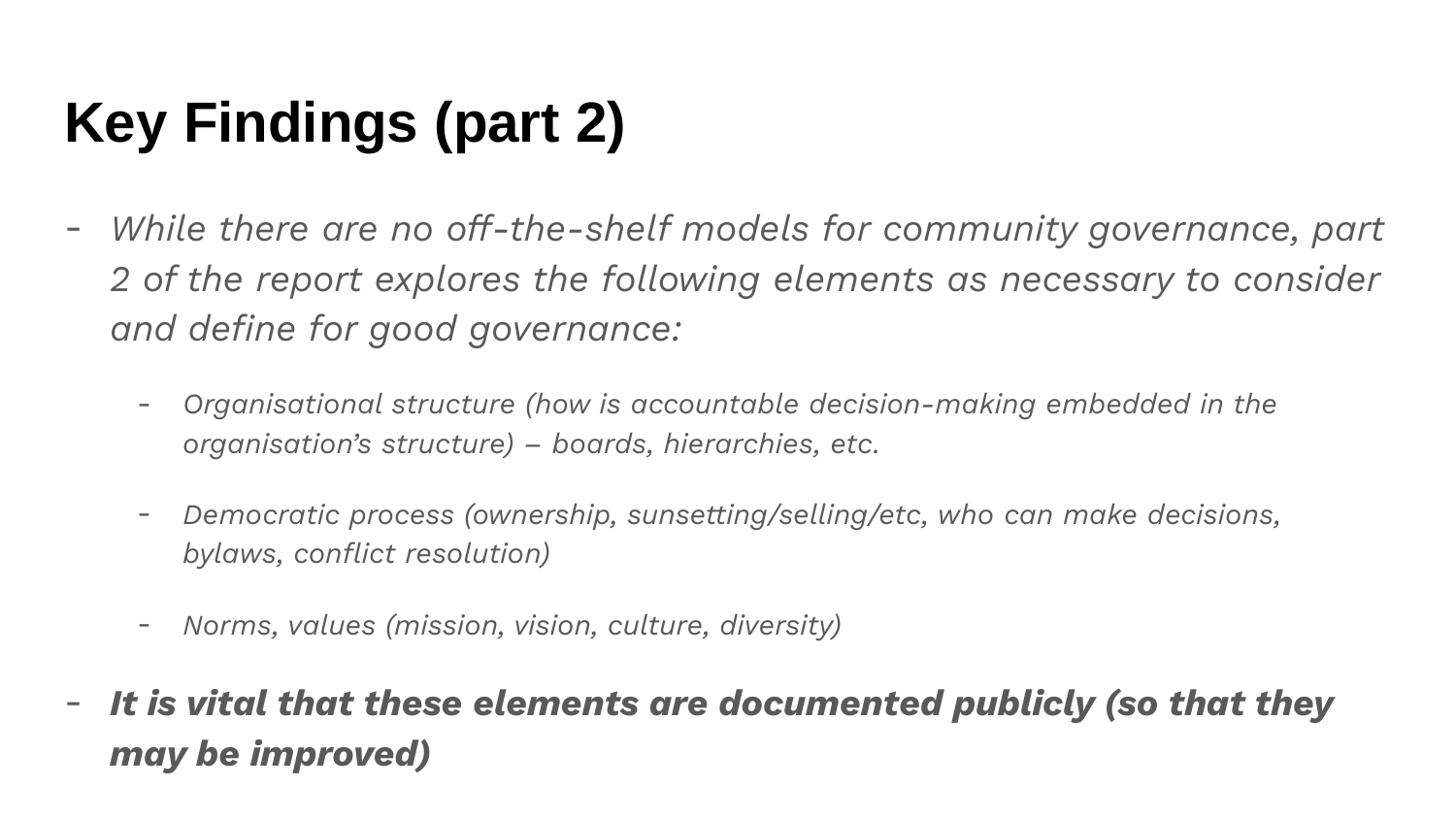

# Key Findings (part 2)
While there are no off-the-shelf models for community governance, part 2 of the report explores the following elements as necessary to consider and define for good governance:
Organisational structure (how is accountable decision-making embedded in the organisation’s structure) – boards, hierarchies, etc.
Democratic process (ownership, sunsetting/selling/etc, who can make decisions, bylaws, conflict resolution)
Norms, values (mission, vision, culture, diversity)
It is vital that these elements are documented publicly (so that they may be improved)